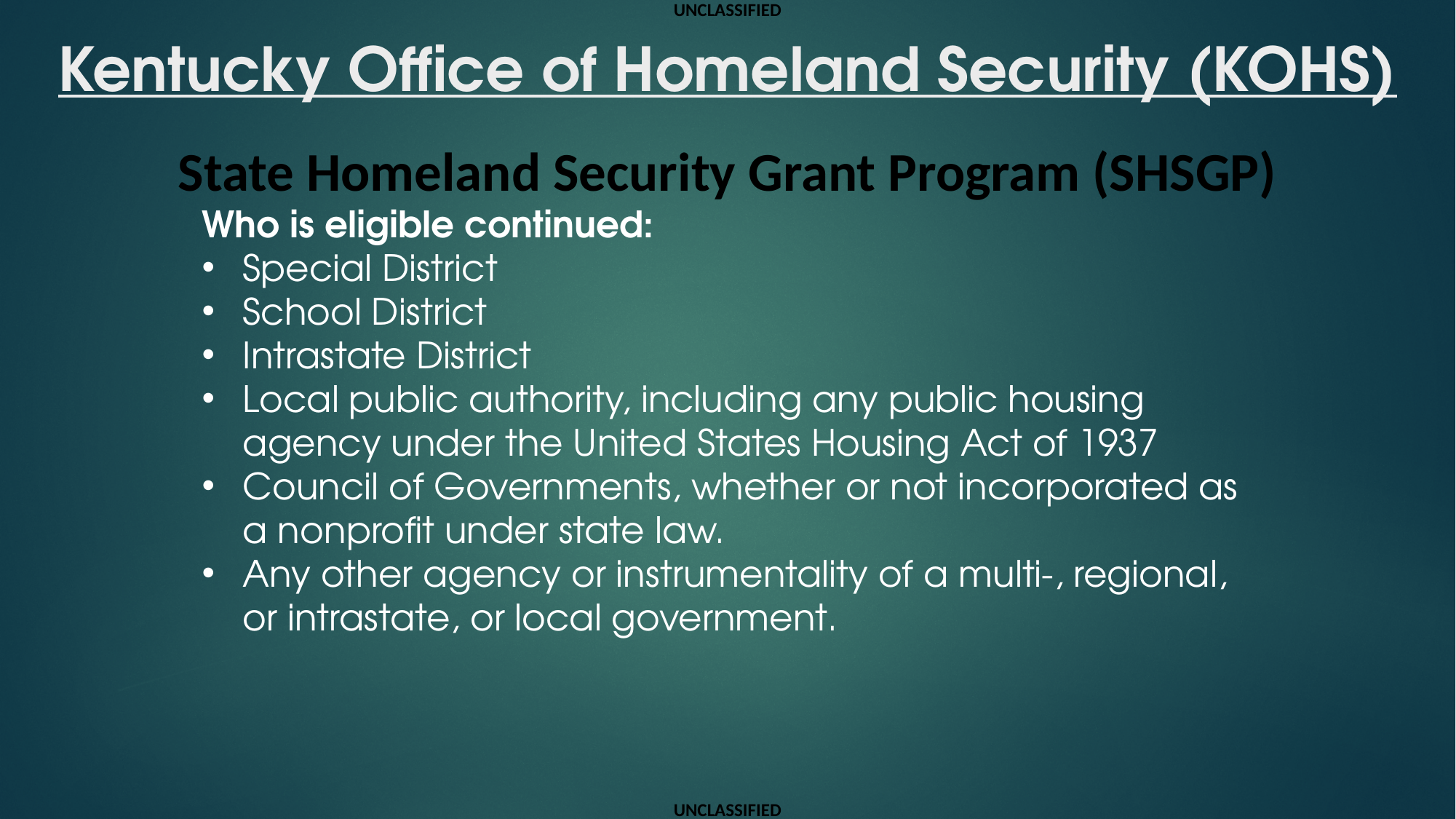

UNCLASSIFIED
Kentucky Office of Homeland Security (KOHS)
State Homeland Security Grant Program (SHSGP)

Who is eligible continued:
Special District
School District
Intrastate District
Local public authority, including any public housing agency under the United States Housing Act of 1937
Council of Governments, whether or not incorporated as a nonprofit under state law.
Any other agency or instrumentality of a multi-, regional, or intrastate, or local government.

UNCLASSIFIED